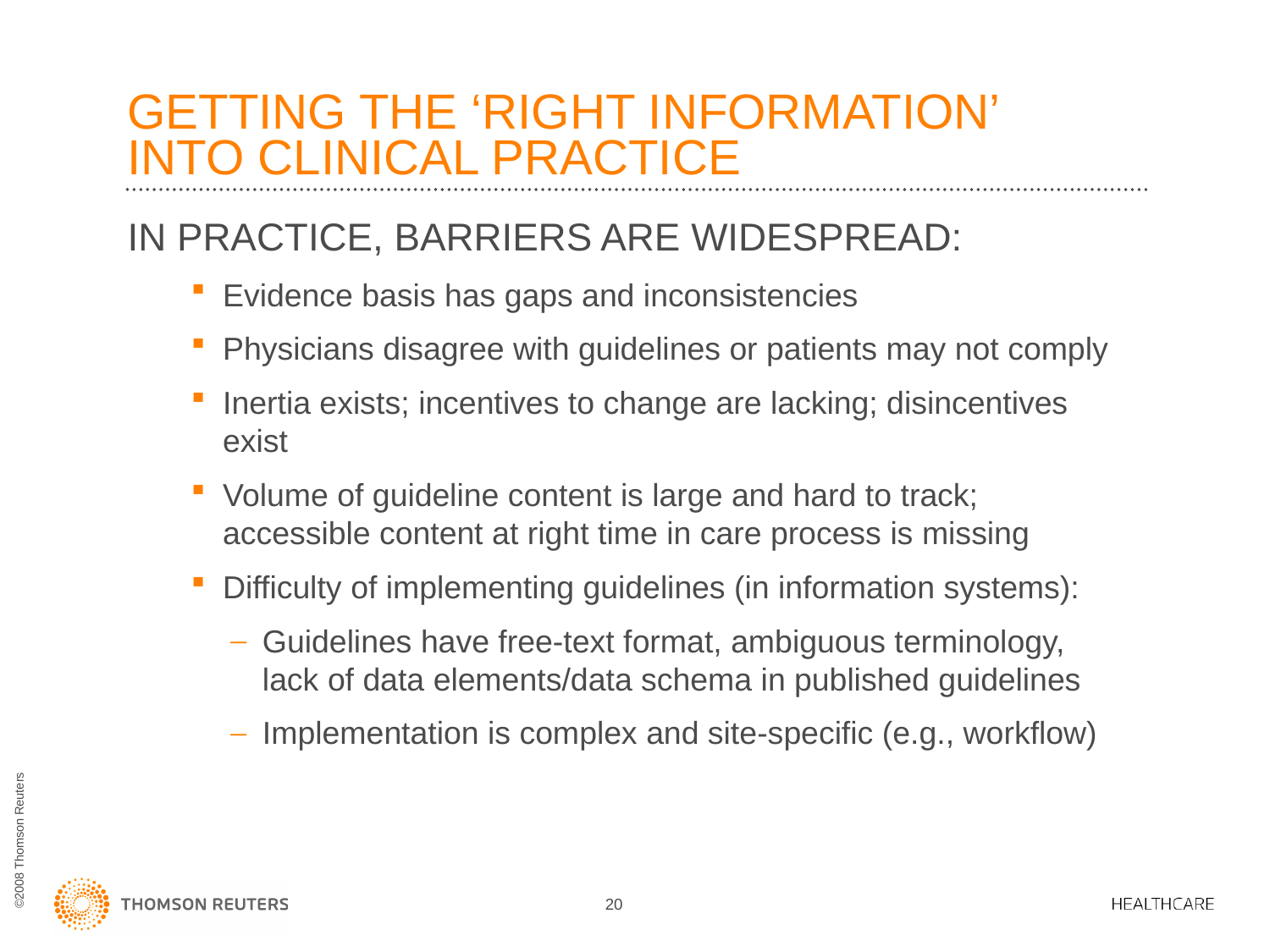

# GETTING THE ‘RIGHT INFORMATION’ INTO CLINICAL PRACTICE
IN PRACTICE, BARRIERS ARE WIDESPREAD:
Evidence basis has gaps and inconsistencies
Physicians disagree with guidelines or patients may not comply
Inertia exists; incentives to change are lacking; disincentives exist
Volume of guideline content is large and hard to track; accessible content at right time in care process is missing
Difficulty of implementing guidelines (in information systems):
Guidelines have free-text format, ambiguous terminology, lack of data elements/data schema in published guidelines
Implementation is complex and site-specific (e.g., workflow)

20